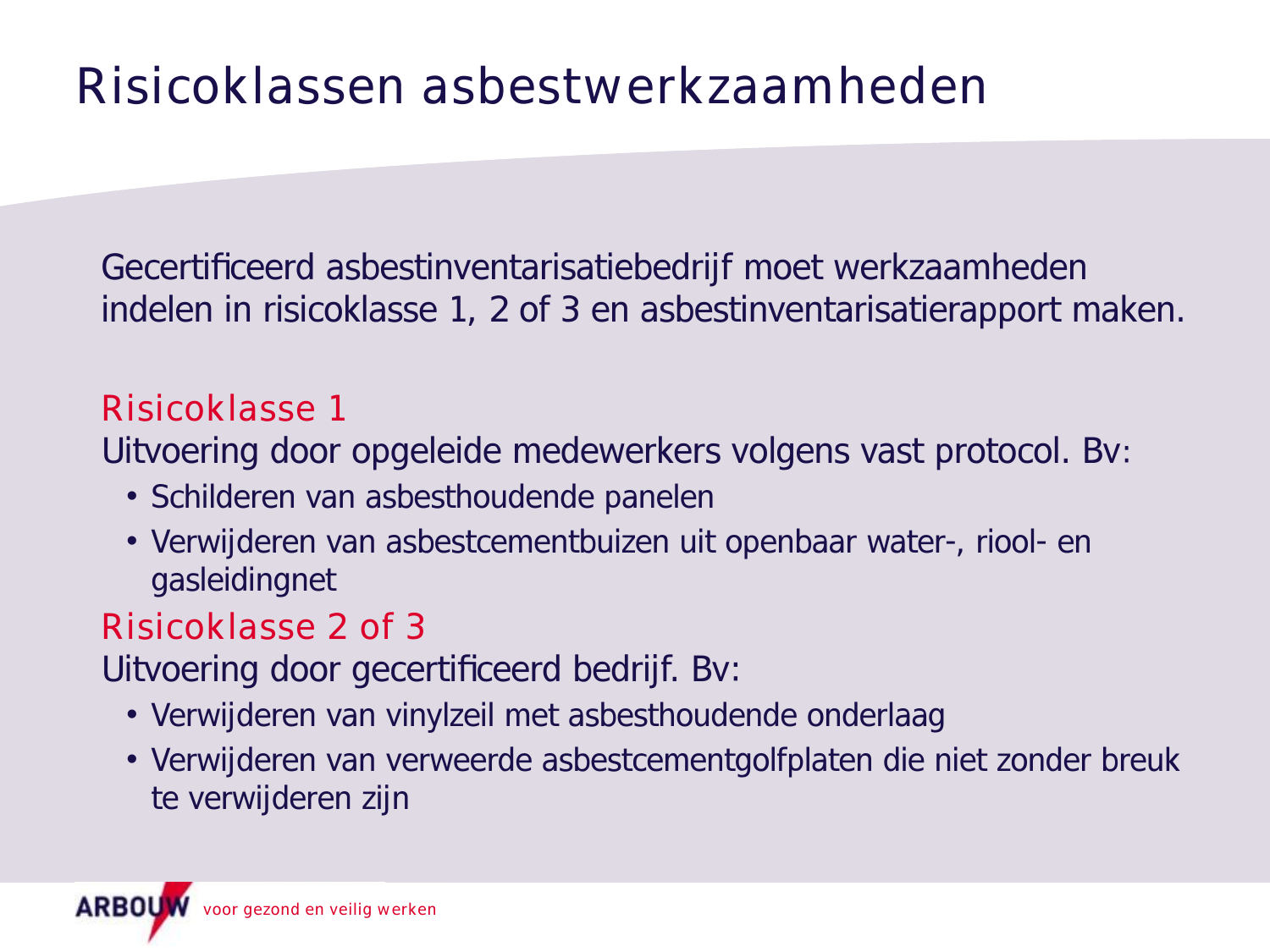

# Risicoklassen asbestwerkzaamheden
Gecertificeerd asbestinventarisatiebedrijf moet werkzaamheden indelen in risicoklasse 1, 2 of 3 en asbestinventarisatierapport maken.

Risicoklasse 1
Uitvoering door opgeleide medewerkers volgens vast protocol. Bv:
Schilderen van asbesthoudende panelen
Verwijderen van asbestcementbuizen uit openbaar water-, riool- en gasleidingnet
Risicoklasse 2 of 3
Uitvoering door gecertificeerd bedrijf. Bv:
Verwijderen van vinylzeil met asbesthoudende onderlaag
Verwijderen van verweerde asbestcementgolfplaten die niet zonder breuk te verwijderen zijn